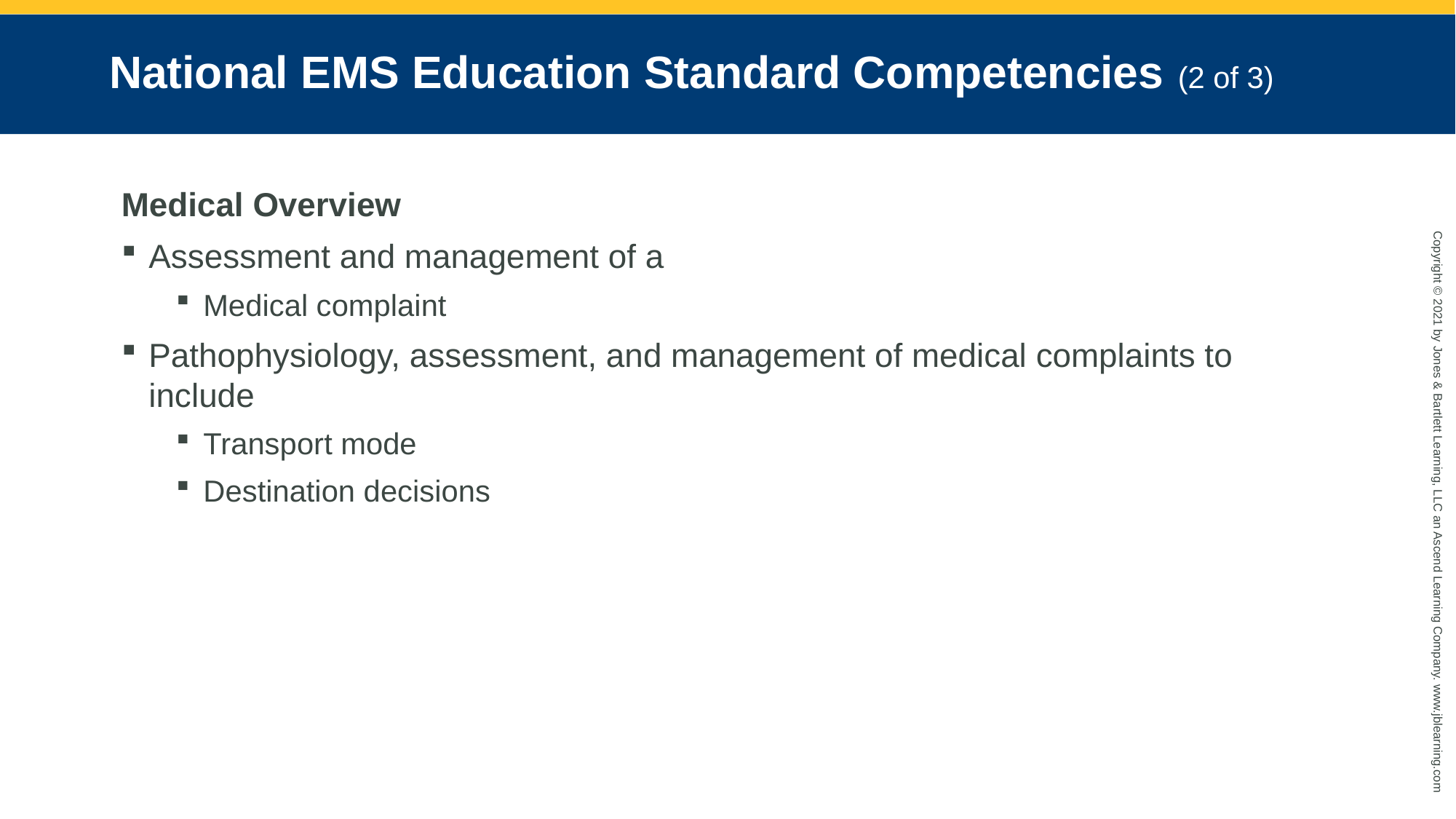

# National EMS Education Standard Competencies (2 of 3)
Medical Overview
Assessment and management of a
Medical complaint
Pathophysiology, assessment, and management of medical complaints to include
Transport mode
Destination decisions